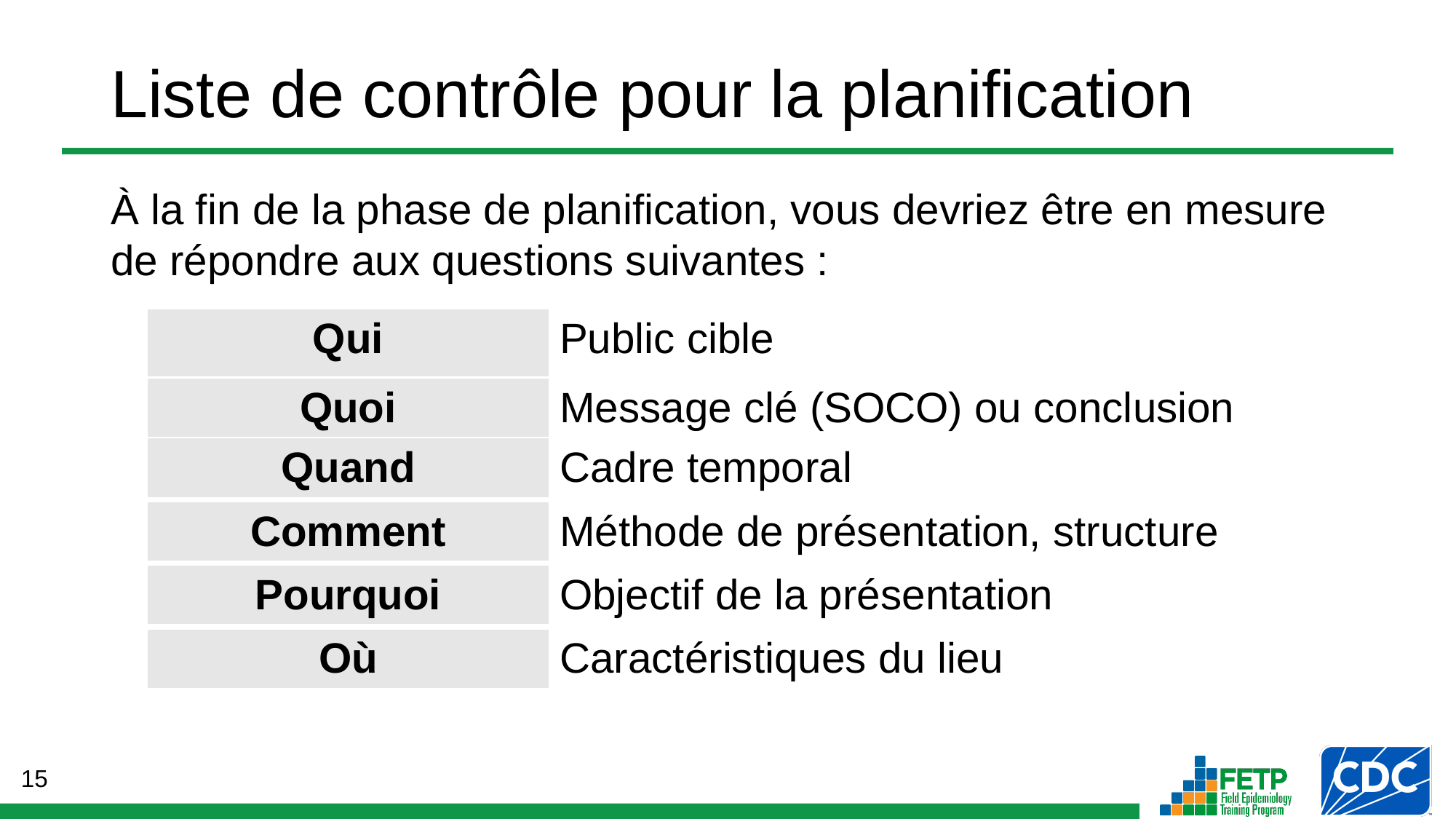

# Liste de contrôle pour la planification
À la fin de la phase de planification, vous devriez être en mesure de répondre aux questions suivantes :
| Qui | Public cible |
| --- | --- |
| Quoi | Message clé (SOCO) ou conclusion |
| --- | --- |
| Quand | Cadre temporal |
| --- | --- |
| Comment | Méthode de présentation, structure |
| --- | --- |
| Pourquoi | Objectif de la présentation |
| --- | --- |
| Où | Caractéristiques du lieu |
| --- | --- |